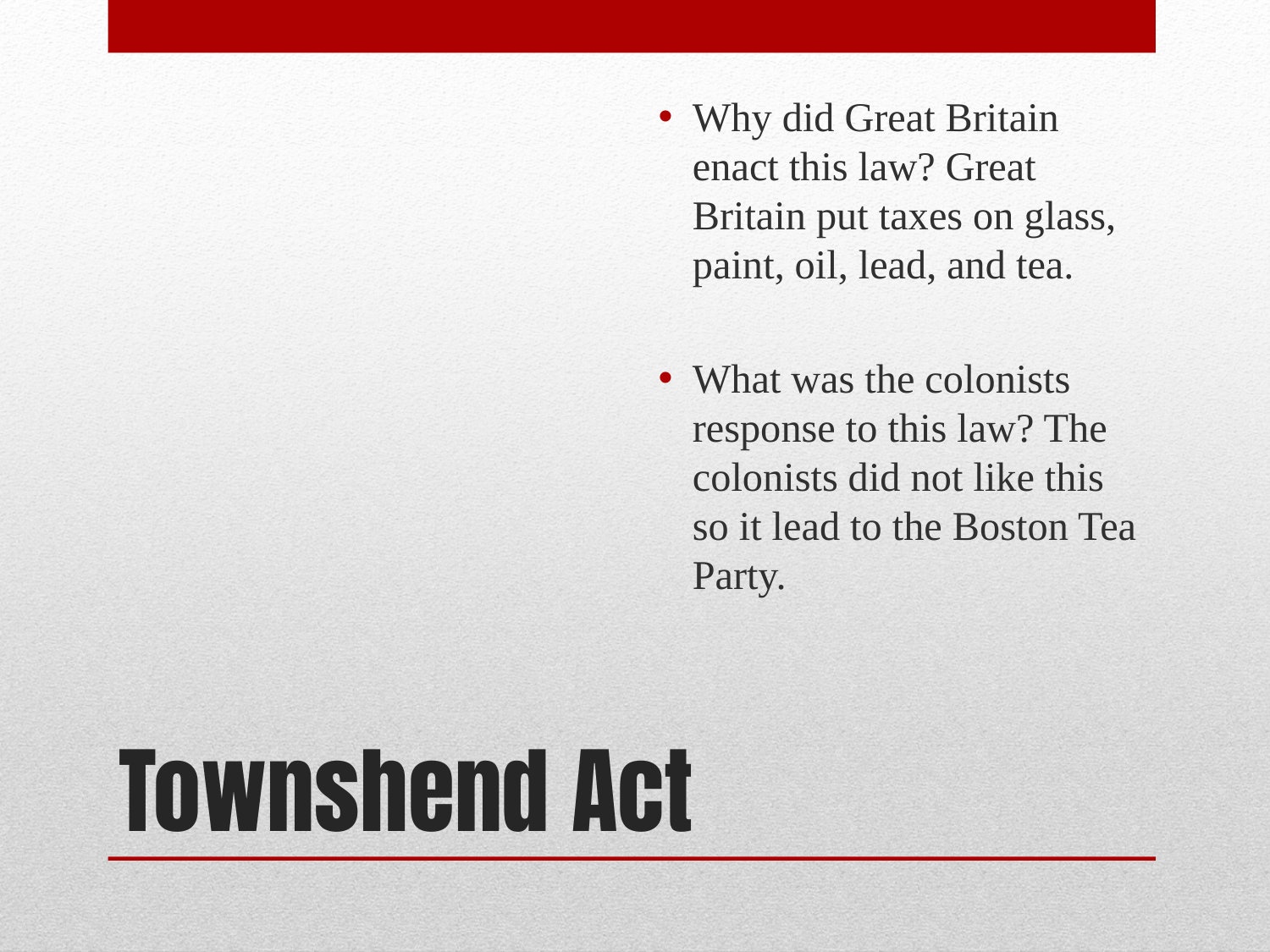

Why did Great Britain enact this law? Great Britain put taxes on glass, paint, oil, lead, and tea.

What was the colonists response to this law? The colonists did not like this so it lead to the Boston Tea Party.

# Townshend Act